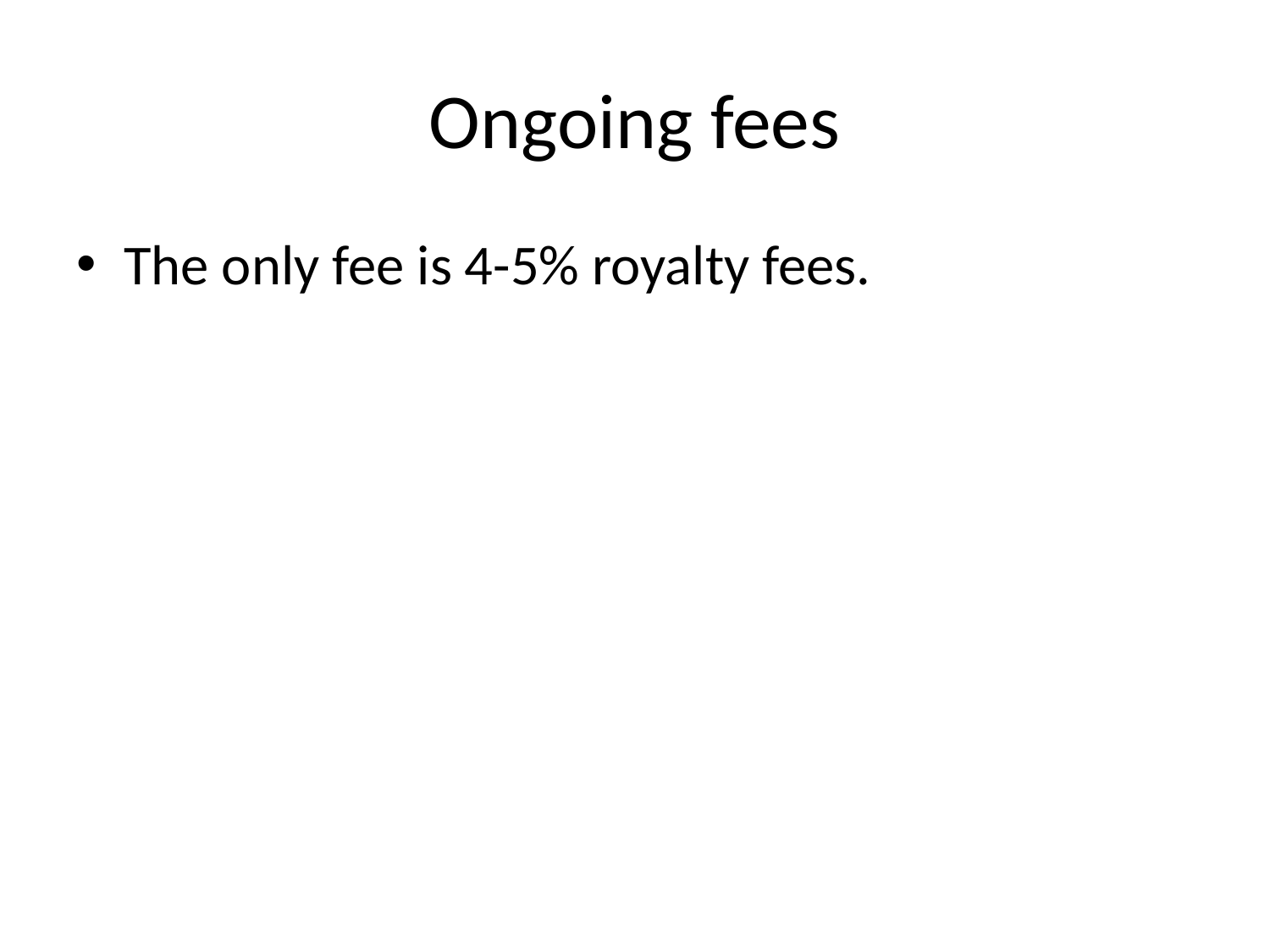

# Ongoing fees
The only fee is 4-5% royalty fees.